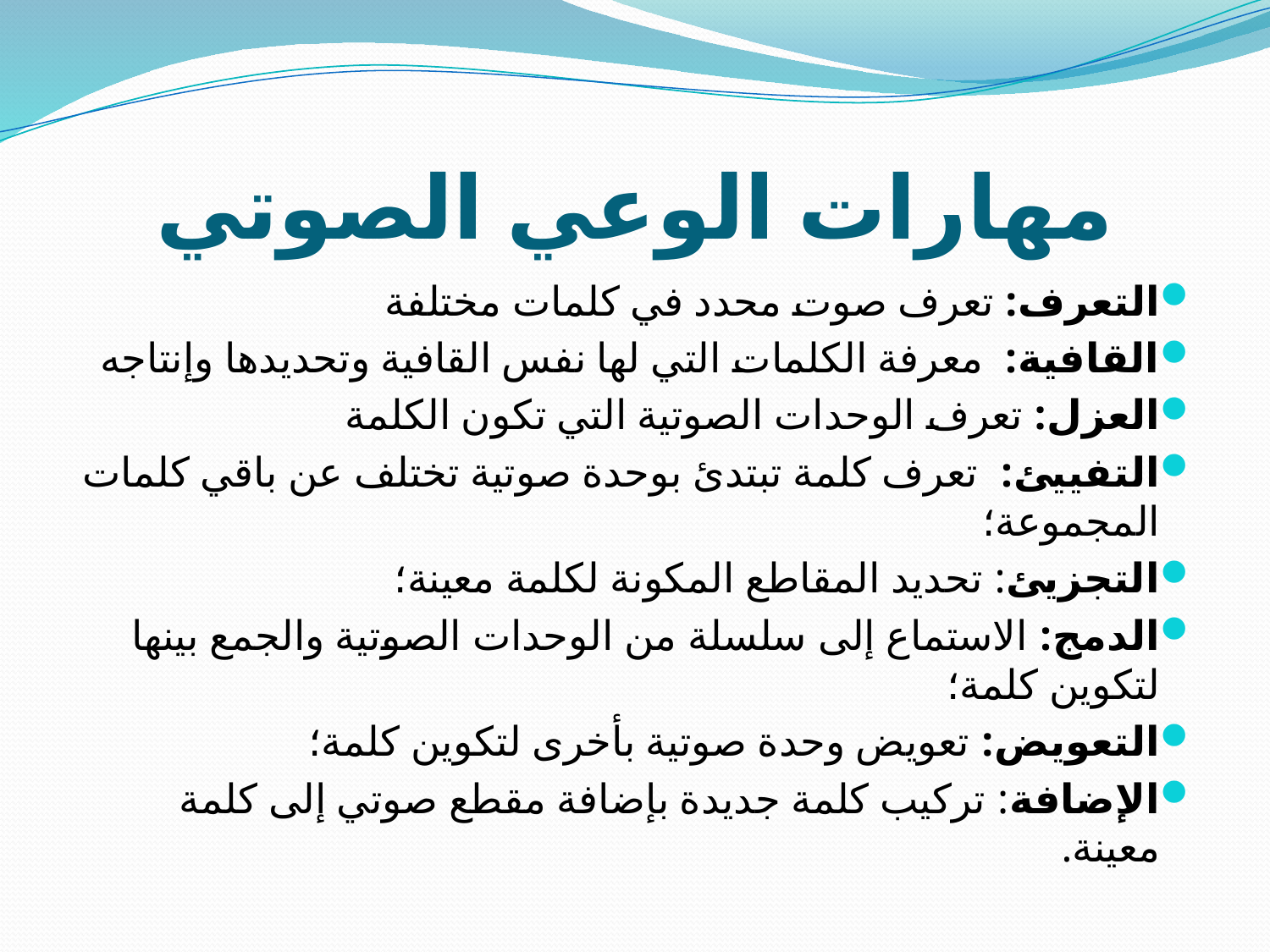

# مهارات الوعي الصوتي
التعرف: تعرف صوت محدد في كلمات مختلفة
القافية:  معرفة الكلمات التي لها نفس القافية وتحديدها وإنتاجه
العزل: تعرف الوحدات الصوتية التي تكون الكلمة
التفييئ:  تعرف كلمة تبتدئ بوحدة صوتية تختلف عن باقي كلمات المجموعة؛
التجزيئ: تحديد المقاطع المكونة لكلمة معينة؛
الدمج: الاستماع إلى سلسلة من الوحدات الصوتية والجمع بينها لتكوين كلمة؛
التعويض: تعويض وحدة صوتية بأخرى لتكوين كلمة؛
الإضافة: تركيب كلمة جديدة بإضافة مقطع صوتي إلى كلمة معينة.